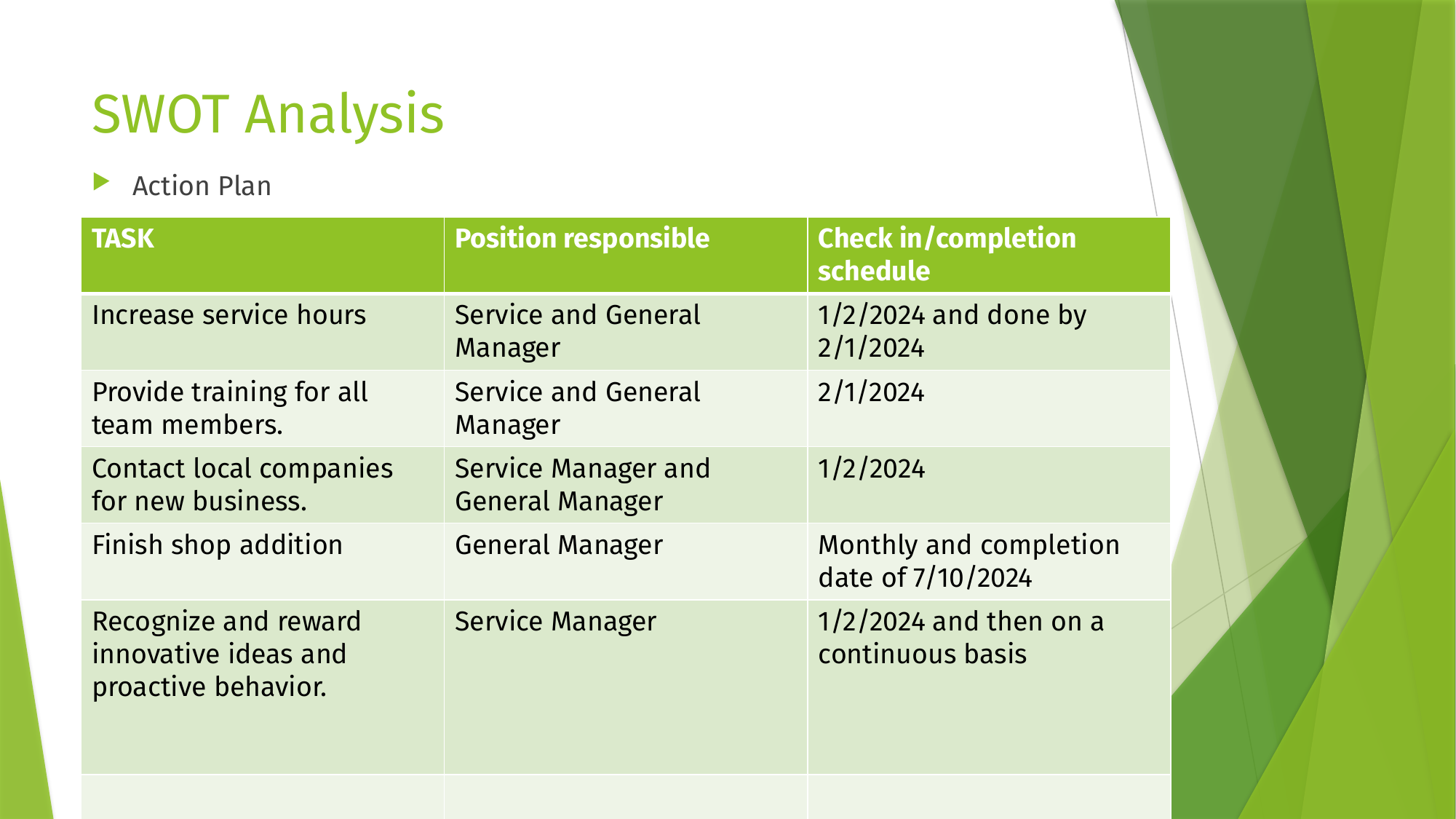

# SWOT Analysis
Action Plan

| TASK | Position responsible | Check in/completion schedule |
| --- | --- | --- |
| Increase service hours | Service and General Manager | 1/2/2024 and done by 2/1/2024 |
| Provide training for all team members. | Service and General Manager | 2/1/2024 |
| Contact local companies for new business. | Service Manager and General Manager | 1/2/2024 |
| Finish shop addition | General Manager | Monthly and completion date of 7/10/2024 |
| Recognize and reward innovative ideas and proactive behavior. | Service Manager | 1/2/2024 and then on a continuous basis |
|  |  |  |
|  |  |  |